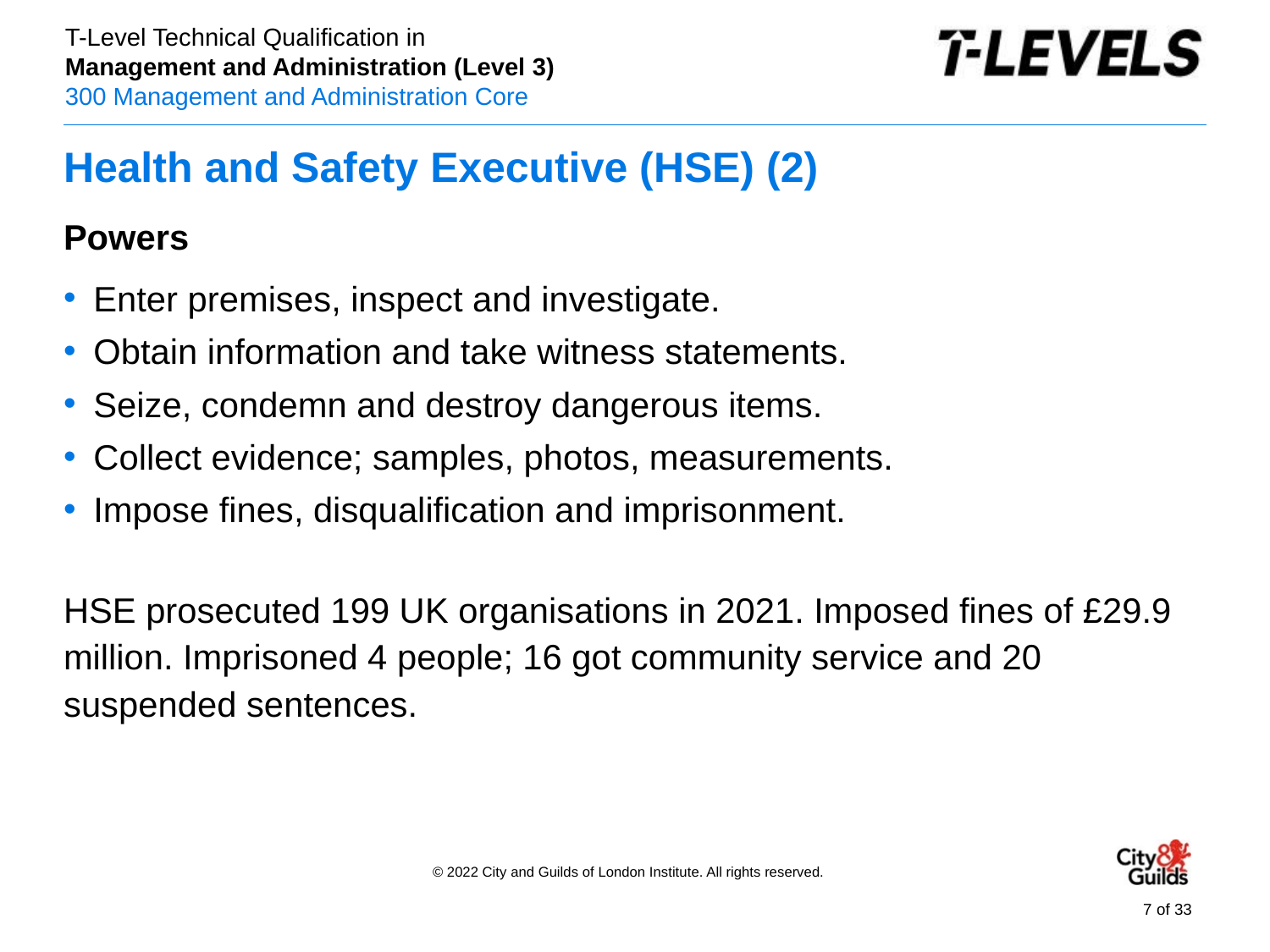

# Health and Safety Executive (HSE) (2)
Powers
Enter premises, inspect and investigate.
Obtain information and take witness statements.
Seize, condemn and destroy dangerous items.
Collect evidence; samples, photos, measurements.
Impose fines, disqualification and imprisonment.

HSE prosecuted 199 UK organisations in 2021. Imposed fines of £29.9 million. Imprisoned 4 people; 16 got community service and 20 suspended sentences.